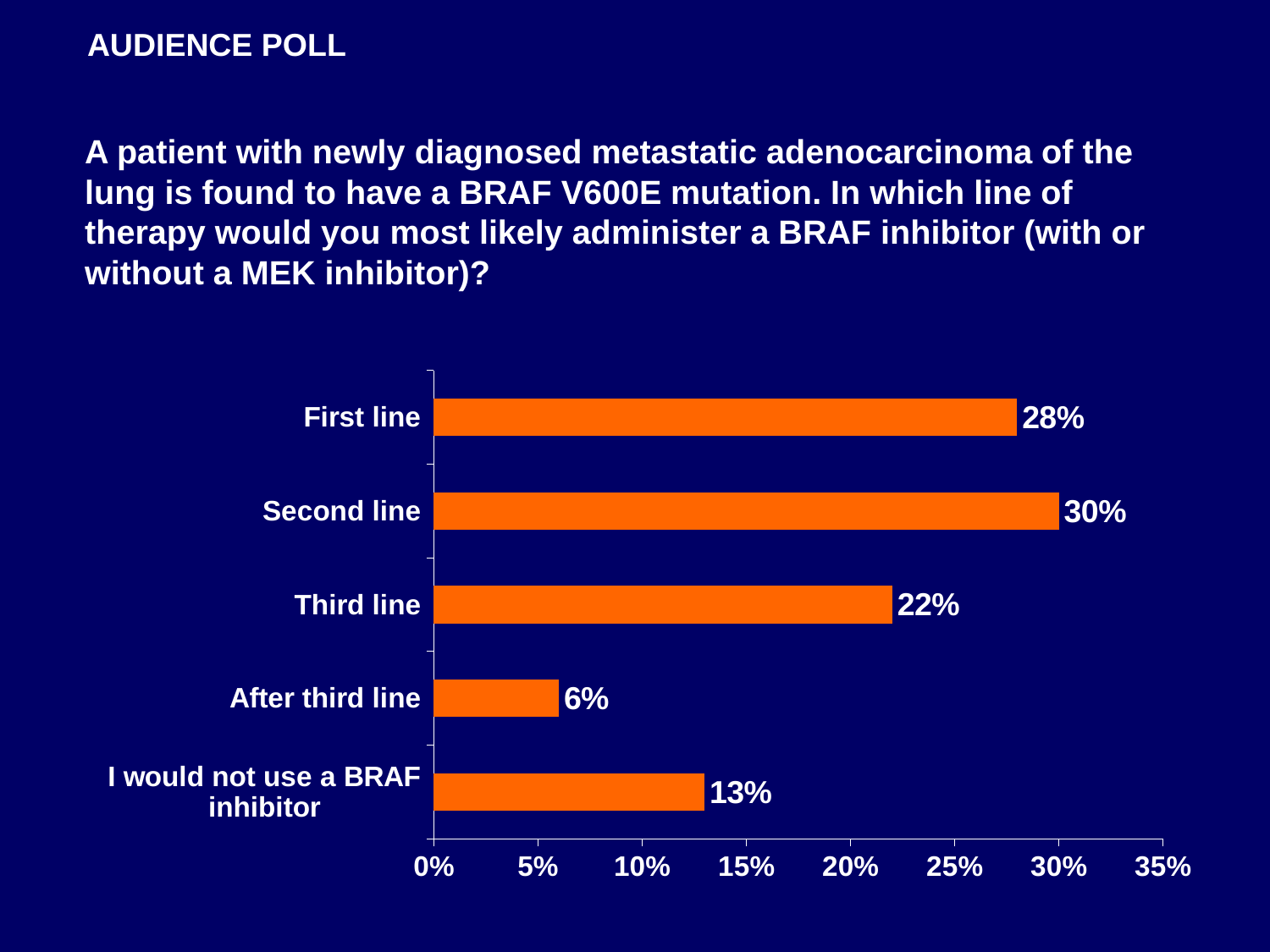

AUDIENCE POLL
A patient with newly diagnosed metastatic adenocarcinoma of the lung is found to have a BRAF V600E mutation. In which line of therapy would you most likely administer a BRAF inhibitor (with or without a MEK inhibitor)?

### Chart

| Category | Series 1 |
|---|---|
| I would not use a BRAF inhibitor | 0.13 |
| After third line | 0.06 |
| Third line | 0.22 |
| Second line | 0.3 |
| First line | 0.28 |